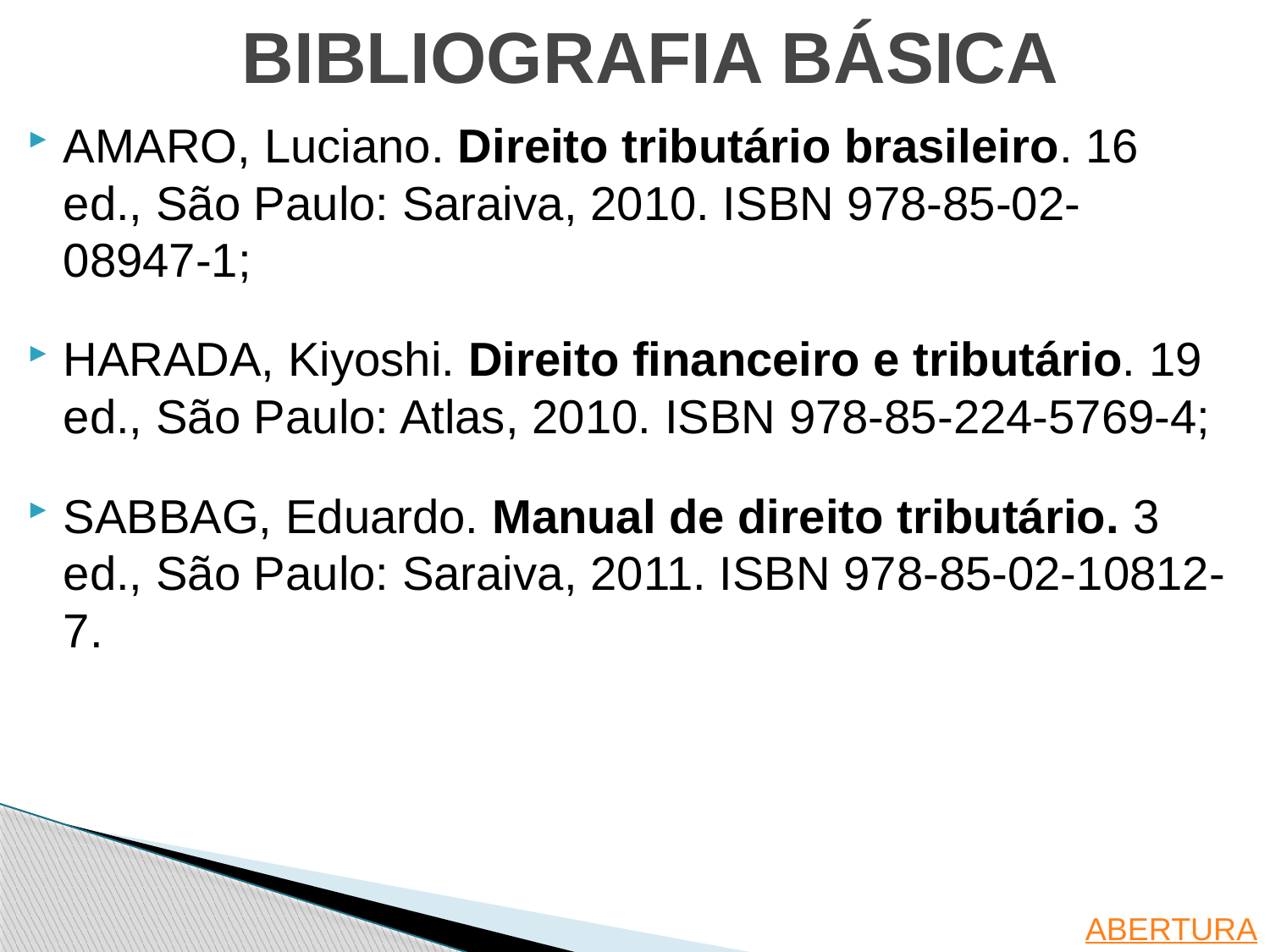

# BIBLIOGRAFIA BÁSICA
AMARO, Luciano. Direito tributário brasileiro. 16 ed., São Paulo: Saraiva, 2010. ISBN 978-85-02-08947-1;
HARADA, Kiyoshi. Direito financeiro e tributário. 19 ed., São Paulo: Atlas, 2010. ISBN 978-85-224-5769-4;
SABBAG, Eduardo. Manual de direito tributário. 3 ed., São Paulo: Saraiva, 2011. ISBN 978-85-02-10812-7.
ABERTURA